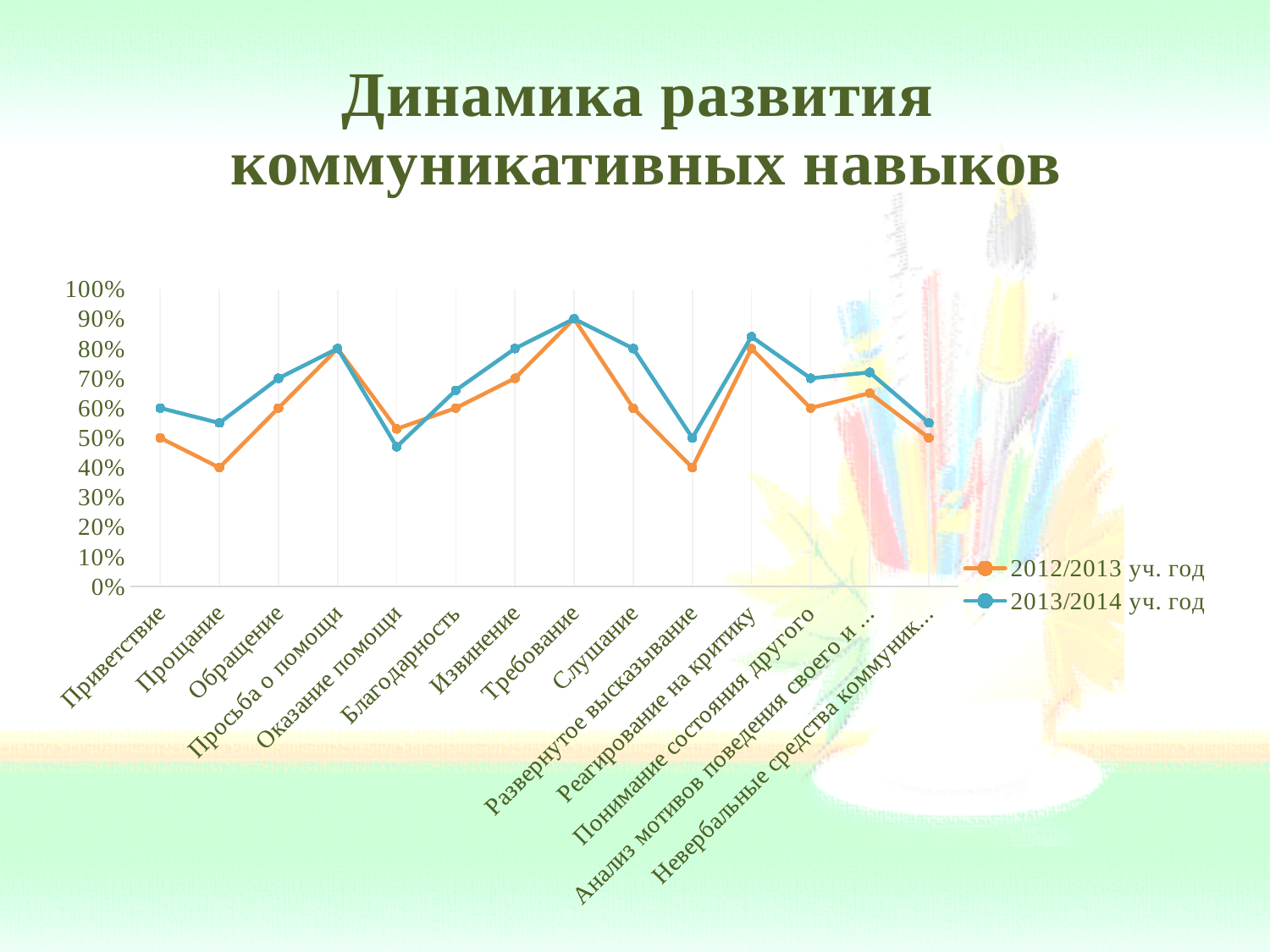

# Динамика развития коммуникативных навыков

### Chart

| Category | 2012/2013 уч. год | 2013/2014 уч. год |
|---|---|---|
| Приветствие | 0.5 | 0.6000000000000006 |
| Прощание | 0.4 | 0.55 |
| Обращение | 0.6000000000000006 | 0.7000000000000006 |
| Просьба о помощи | 0.8 | 0.8 |
| Оказание помощи | 0.53 | 0.4700000000000001 |
| Благодарность | 0.6000000000000006 | 0.6600000000000018 |
| Извинение | 0.7000000000000006 | 0.8 |
| Требование | 0.9 | 0.9 |
| Слушание | 0.6000000000000006 | 0.8 |
| Развернутое высказывание | 0.4 | 0.5 |
| Реагирование на критику | 0.8 | 0.8400000000000006 |
| Понимание состояния другого | 0.6000000000000006 | 0.7000000000000006 |
| Анализ мотивов поведения своего и других | 0.6500000000000017 | 0.7200000000000006 |
| Невербальные средства коммуникации | 0.5 | 0.55 |